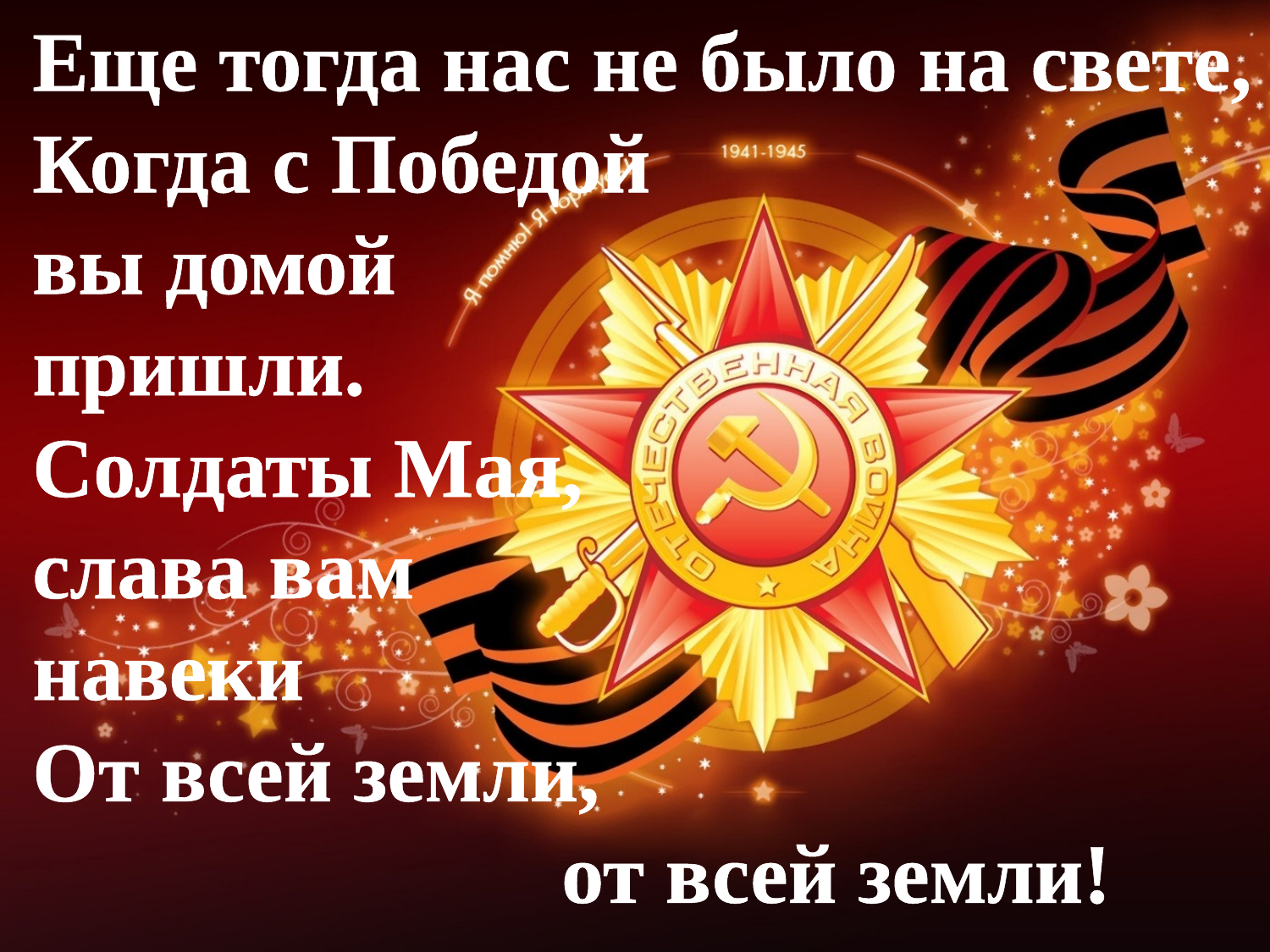

Еще тогда нас не было на свете,
Когда с Победой
вы домой
пришли.
Солдаты Мая,
слава вам
навеки
От всей земли,
                         от всей земли!